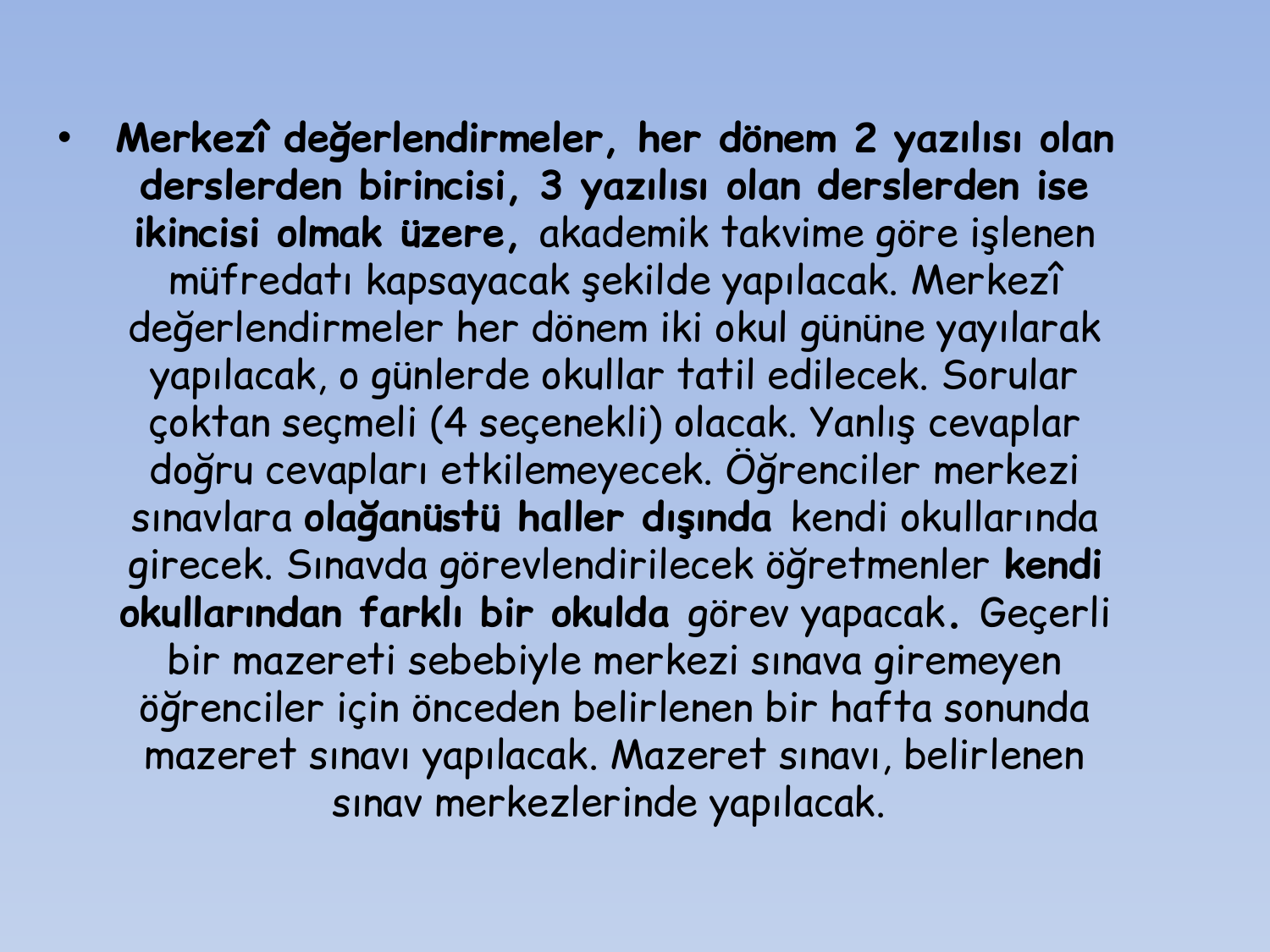

Merkezî değerlendirmeler, her dönem 2 yazılısı olan derslerden birincisi, 3 yazılısı olan derslerden ise ikincisi olmak üzere, akademik takvime göre işlenen müfredatı kapsayacak şekilde yapılacak. Merkezî değerlendirmeler her dönem iki okul gününe yayılarak yapılacak, o günlerde okullar tatil edilecek. Sorular çoktan seçmeli (4 seçenekli) olacak. Yanlış cevaplar doğru cevapları etkilemeyecek. Öğrenciler merkezi sınavlara olağanüstü haller dışında kendi okullarında girecek. Sınavda görevlendirilecek öğretmenler kendi okullarından farklı bir okulda görev yapacak. Geçerli bir mazereti sebebiyle merkezi sınava giremeyen öğrenciler için önceden belirlenen bir hafta sonunda mazeret sınavı yapılacak. Mazeret sınavı, belirlenen sınav merkezlerinde yapılacak.